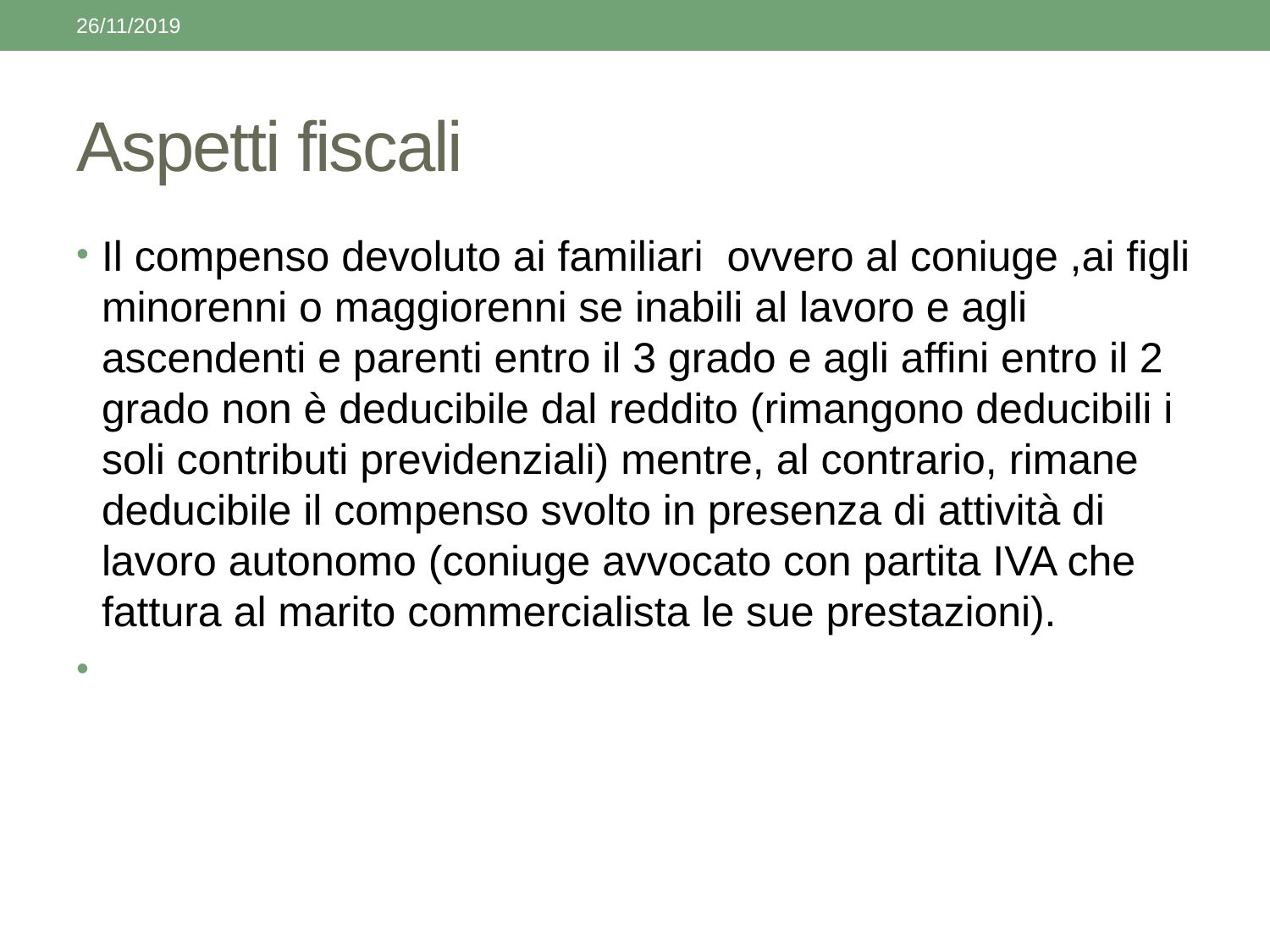

26/11/2019
# Aspetti fiscali
Il compenso devoluto ai familiari  ovvero al coniuge ,ai figli minorenni o maggiorenni se inabili al lavoro e agli ascendenti e parenti entro il 3 grado e agli affini entro il 2 grado non è deducibile dal reddito (rimangono deducibili i soli contributi previdenziali) mentre, al contrario, rimane deducibile il compenso svolto in presenza di attività di lavoro autonomo (coniuge avvocato con partita IVA che fattura al marito commercialista le sue prestazioni).